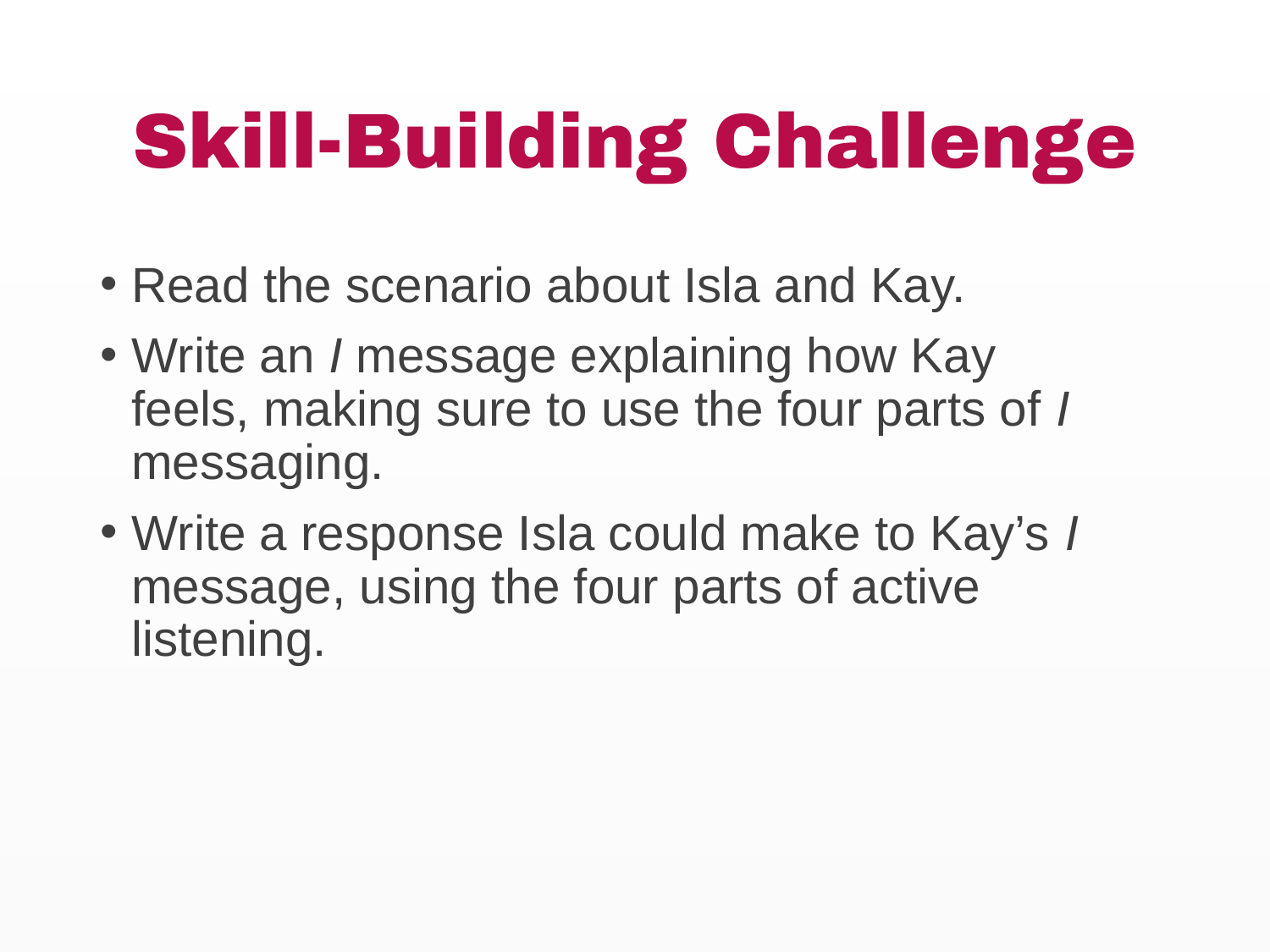

# Skill-Building Challenge
Read the scenario about Isla and Kay.
Write an I message explaining how Kay feels, making sure to use the four parts of I messaging.
Write a response Isla could make to Kay’s I message, using the four parts of active listening.